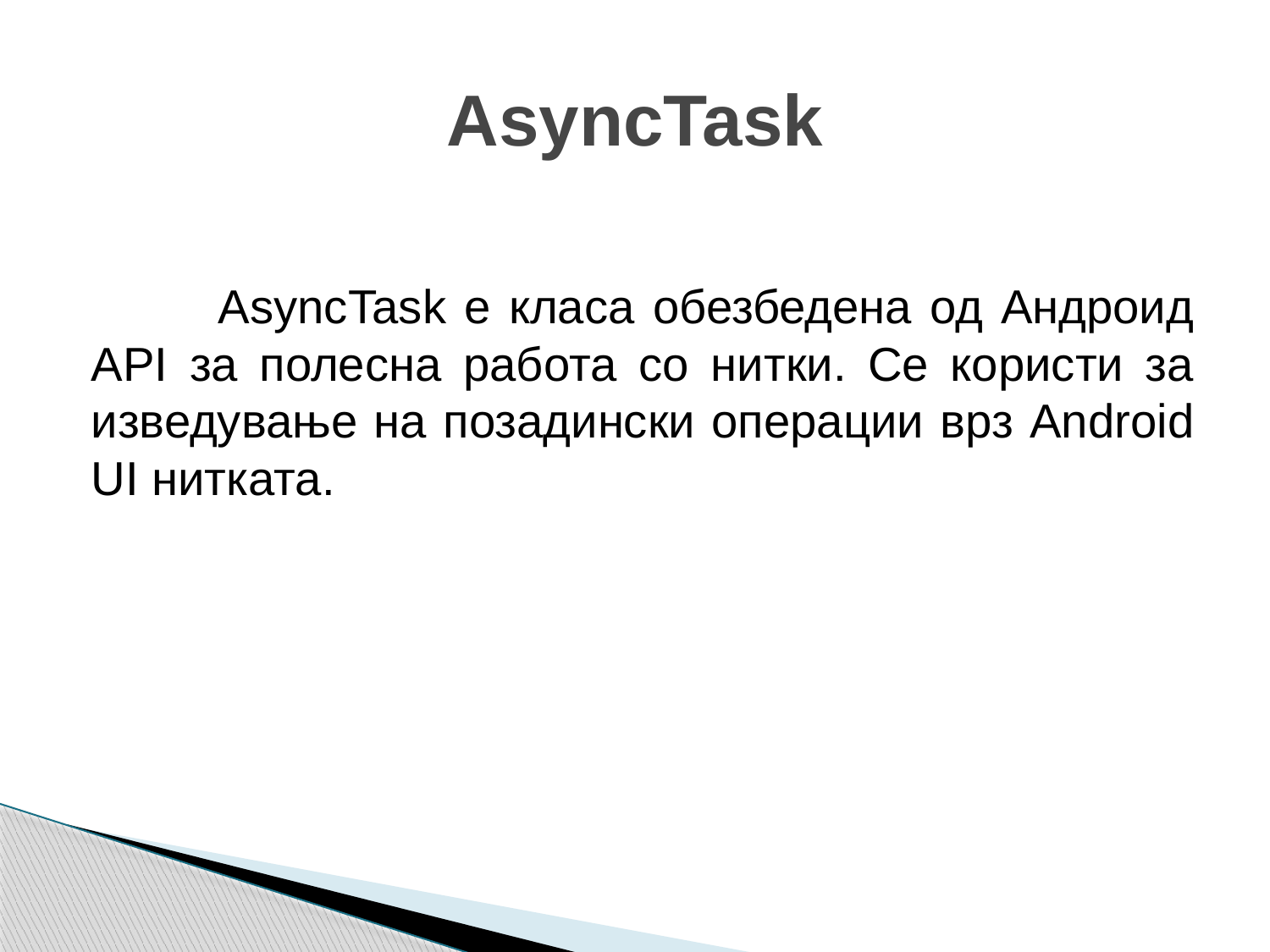

# АsyncTask

	АsyncTask е класа обезбедена од Андроид API за полесна работа со нитки. Се користи за изведување на позадински операции врз Android UI нитката.